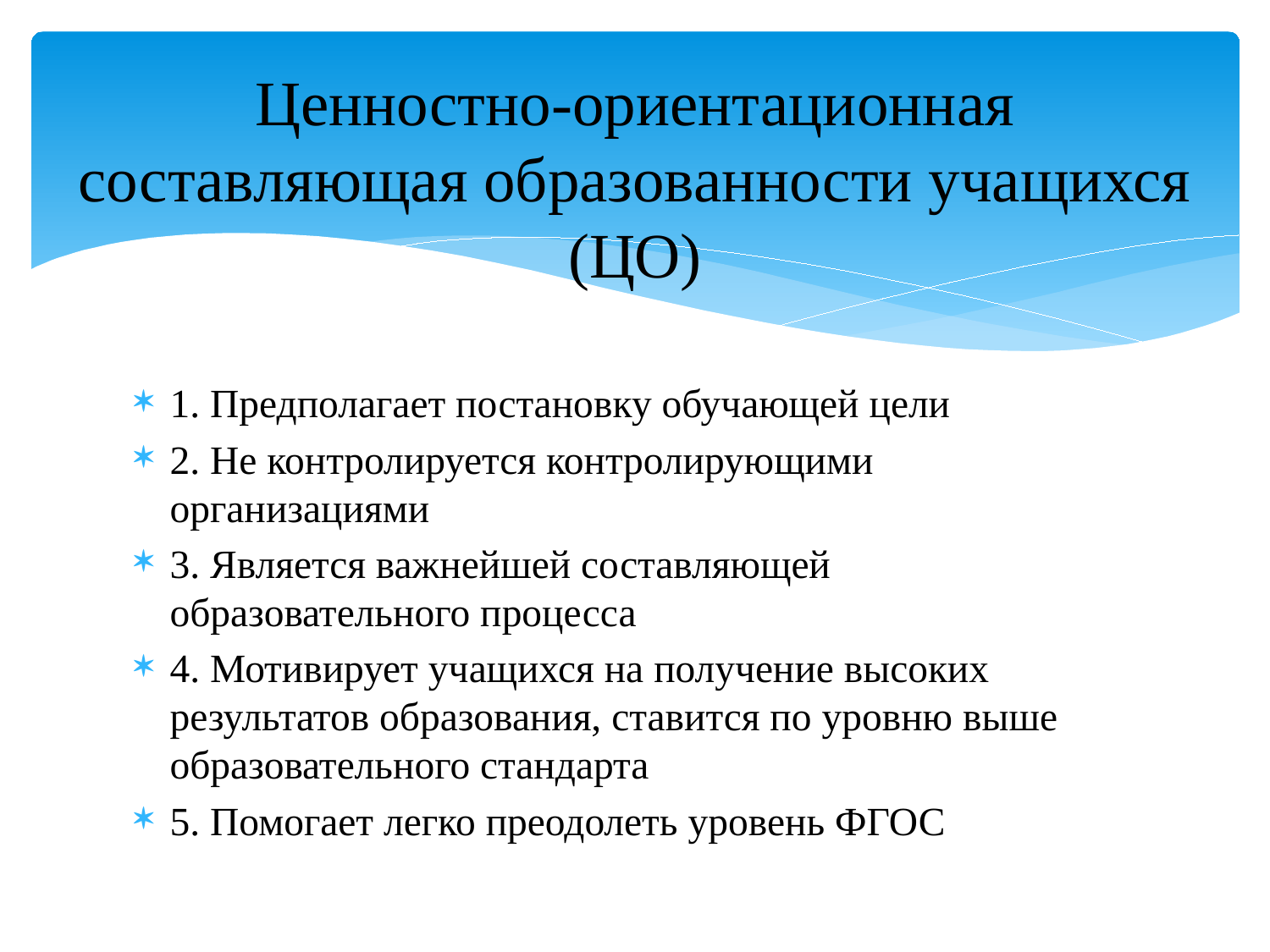

# Ценностно-ориентационная составляющая образованности учащихся (ЦО)
1. Предполагает постановку обучающей цели
2. Не контролируется контролирующими организациями
3. Является важнейшей составляющей образовательного процесса
4. Мотивирует учащихся на получение высоких результатов образования, ставится по уровню выше образовательного стандарта
5. Помогает легко преодолеть уровень ФГОС